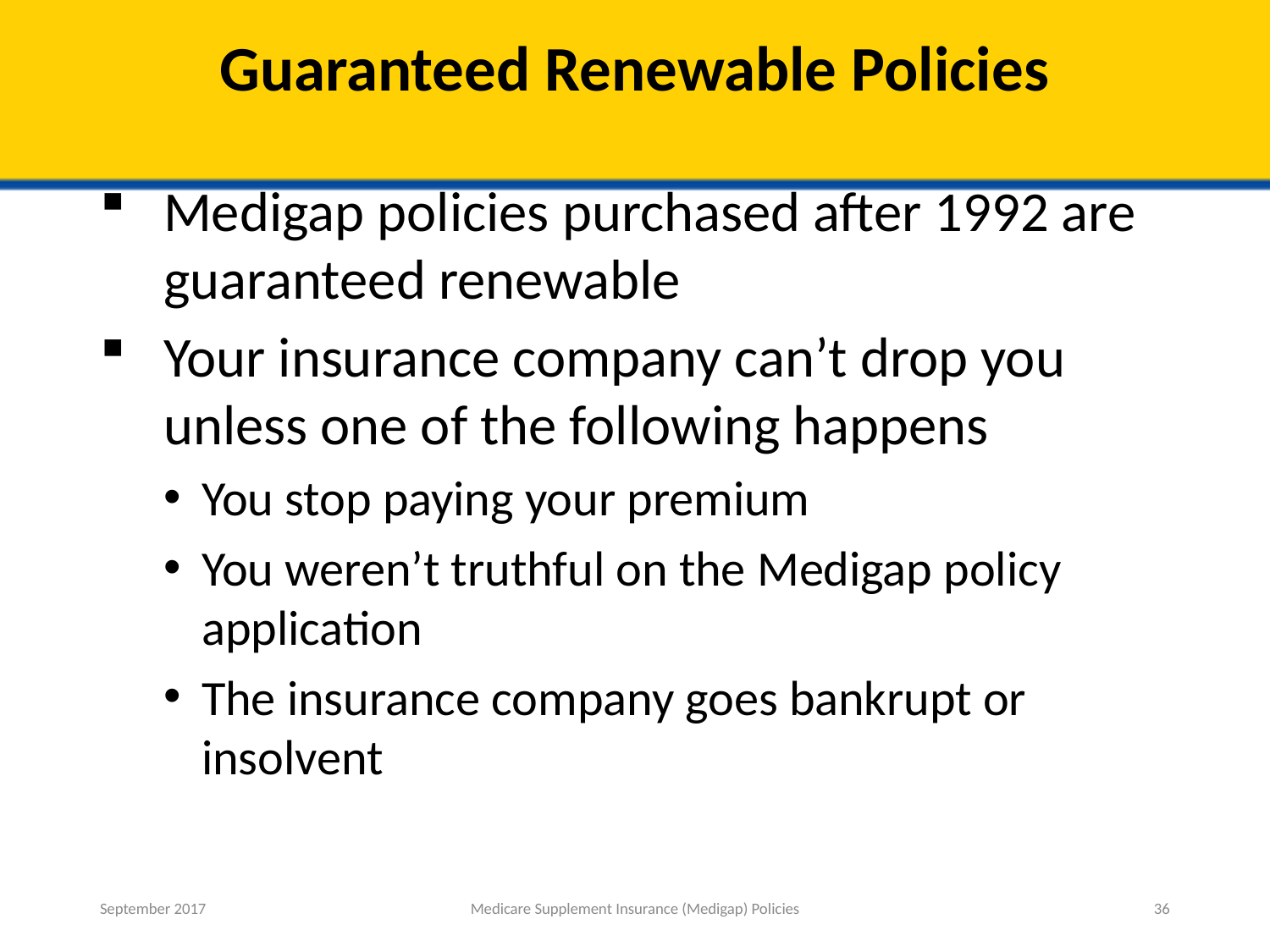

# Guaranteed Renewable Policies
Medigap policies purchased after 1992 are guaranteed renewable
Your insurance company can’t drop you unless one of the following happens
You stop paying your premium
You weren’t truthful on the Medigap policy application
The insurance company goes bankrupt or insolvent
September 2017
Medicare Supplement Insurance (Medigap) Policies
36